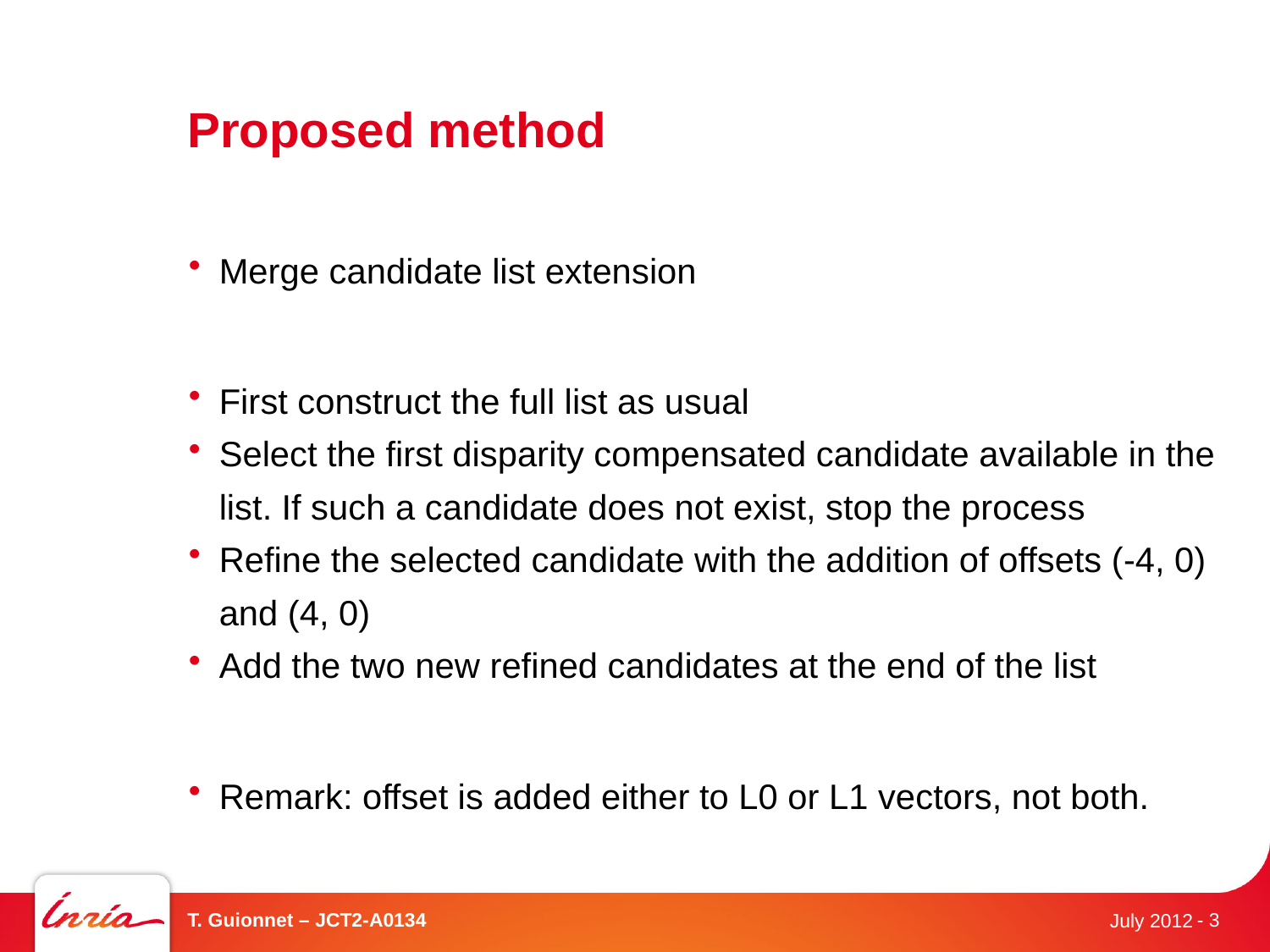

# Proposed method
Merge candidate list extension

First construct the full list as usual
Select the first disparity compensated candidate available in the list. If such a candidate does not exist, stop the process
Refine the selected candidate with the addition of offsets (-4, 0) and (4, 0)
Add the two new refined candidates at the end of the list

Remark: offset is added either to L0 or L1 vectors, not both.

T. Guionnet – JCT2-A0134
- 3
July 2012